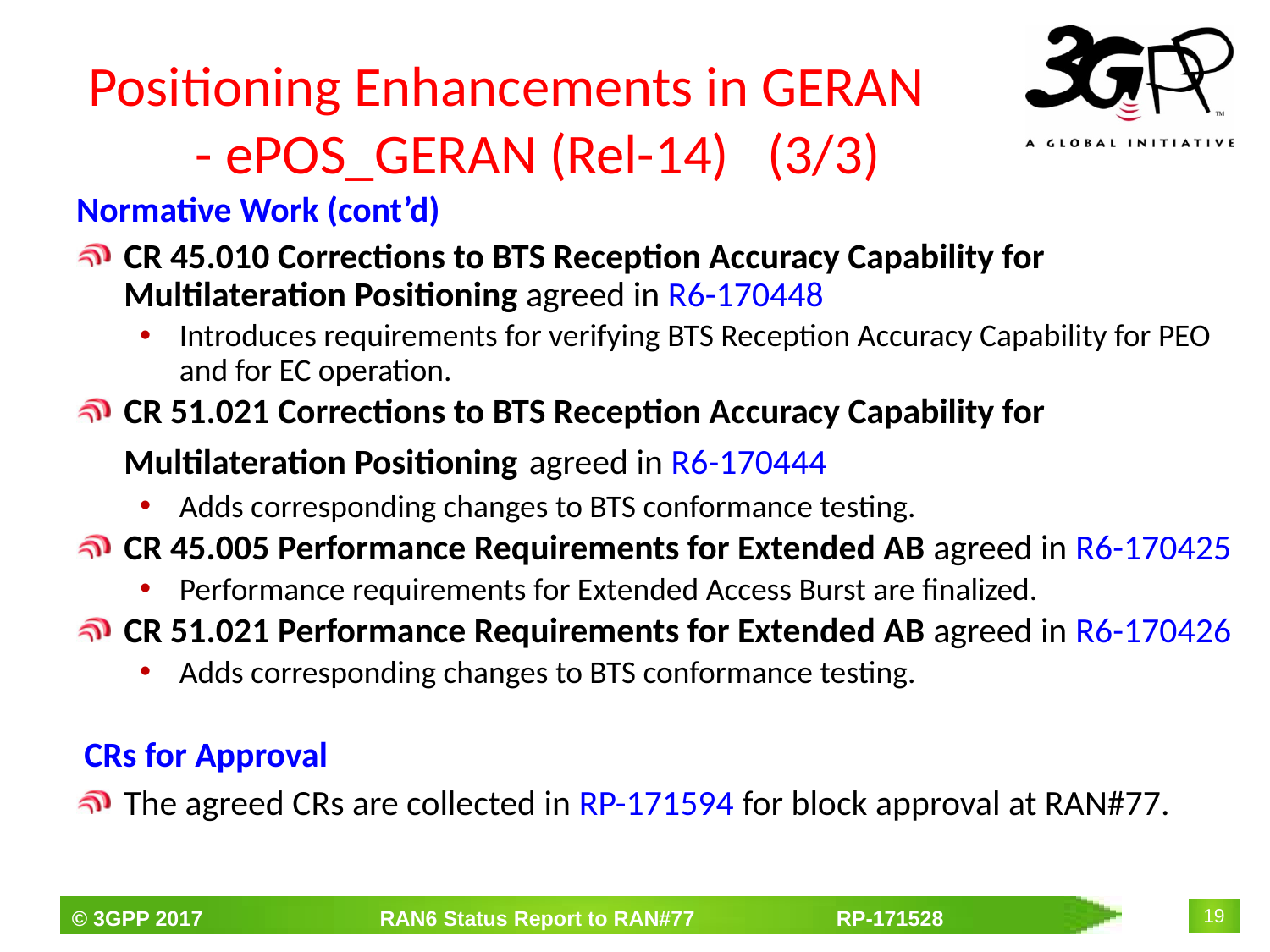

# Positioning Enhancements in GERAN      - ePOS_GERAN (Rel-14)   (3/3)
Normative Work (cont’d)
CR 45.010 Corrections to BTS Reception Accuracy Capability for Multilateration Positioning agreed in R6-170448
Introduces requirements for verifying BTS Reception Accuracy Capability for PEO and for EC operation.
CR 51.021 Corrections to BTS Reception Accuracy Capability for Multilateration Positioning agreed in R6-170444
Adds corresponding changes to BTS conformance testing.
CR 45.005 Performance Requirements for Extended AB agreed in R6-170425
Performance requirements for Extended Access Burst are finalized.
CR 51.021 Performance Requirements for Extended AB agreed in R6-170426
Adds corresponding changes to BTS conformance testing.

CRs for Approval
The agreed CRs are collected in RP-171594 for block approval at RAN#77.